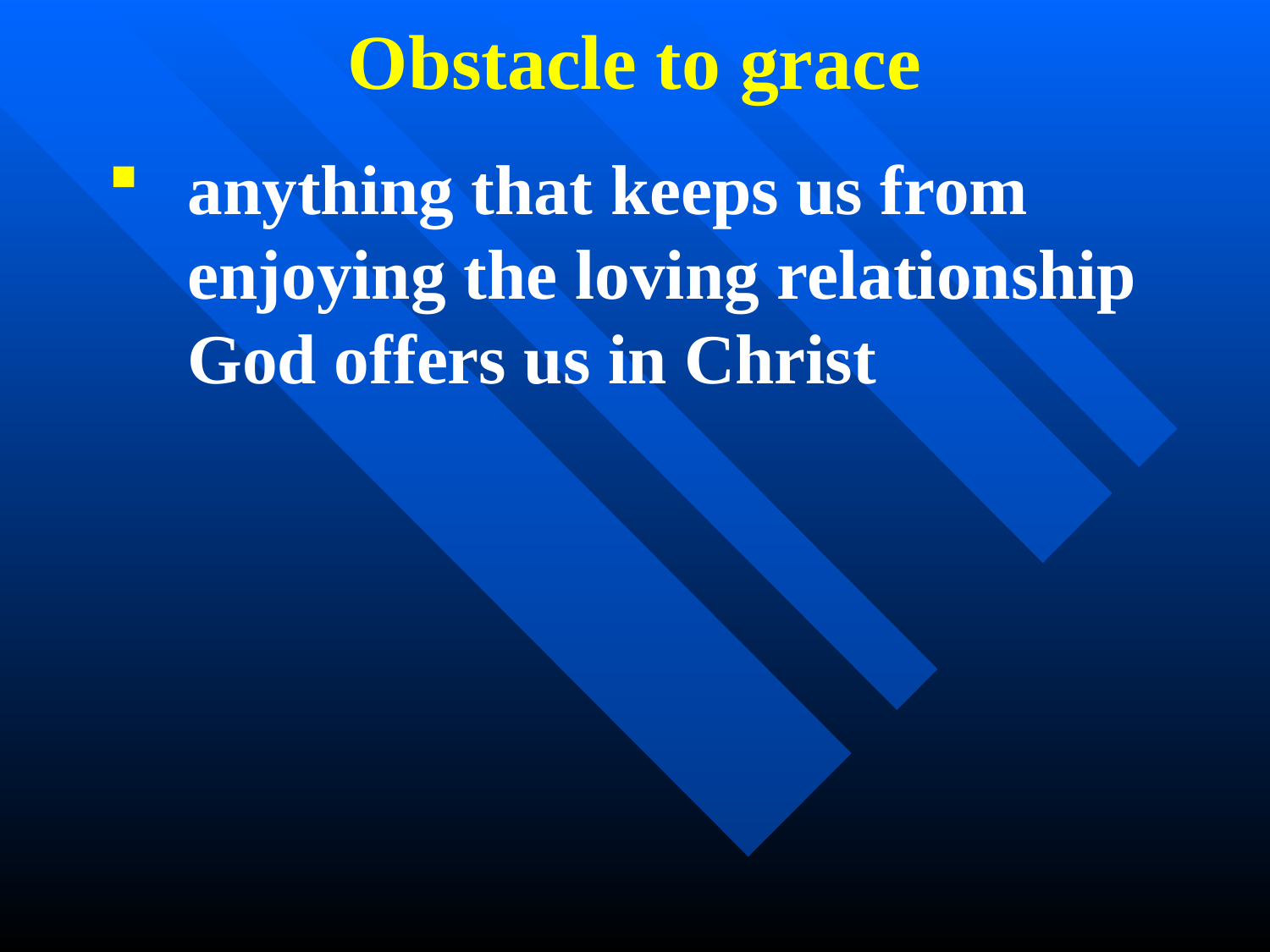

# Obstacle to grace
anything that keeps us from enjoying the loving relationship God offers us in Christ